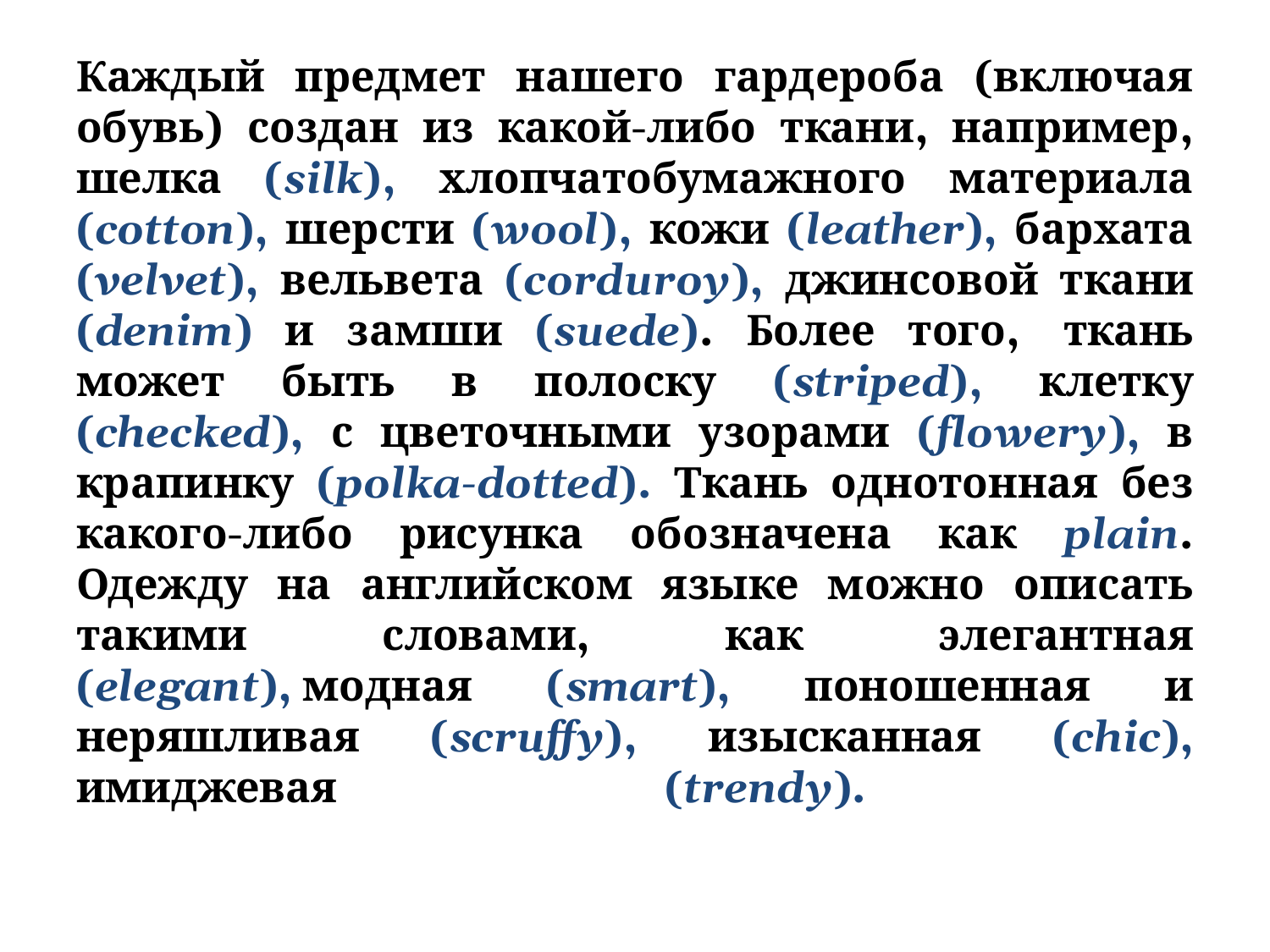

# Каждый предмет нашего гардероба (включая обувь) создан из какой-либо ткани, например, шелка (silk), хлопчатобумажного материала (cotton), шерсти (wool), кожи (leather), бархата (velvet), вельвета (corduroy), джинсовой ткани (denim) и замши (suede). Более того,  ткань может быть в полоску (striped), клетку (checked), с цветочными узорами (flowery), в крапинку (polka-dotted). Ткань однотонная без какого-либо рисунка обозначена как plain. Одежду на английском языке можно описать такими словами, как элегантная (elegant), модная (smart), поношенная и неряшливая (scruffy), изысканная (chic), имиджевая (trendy).